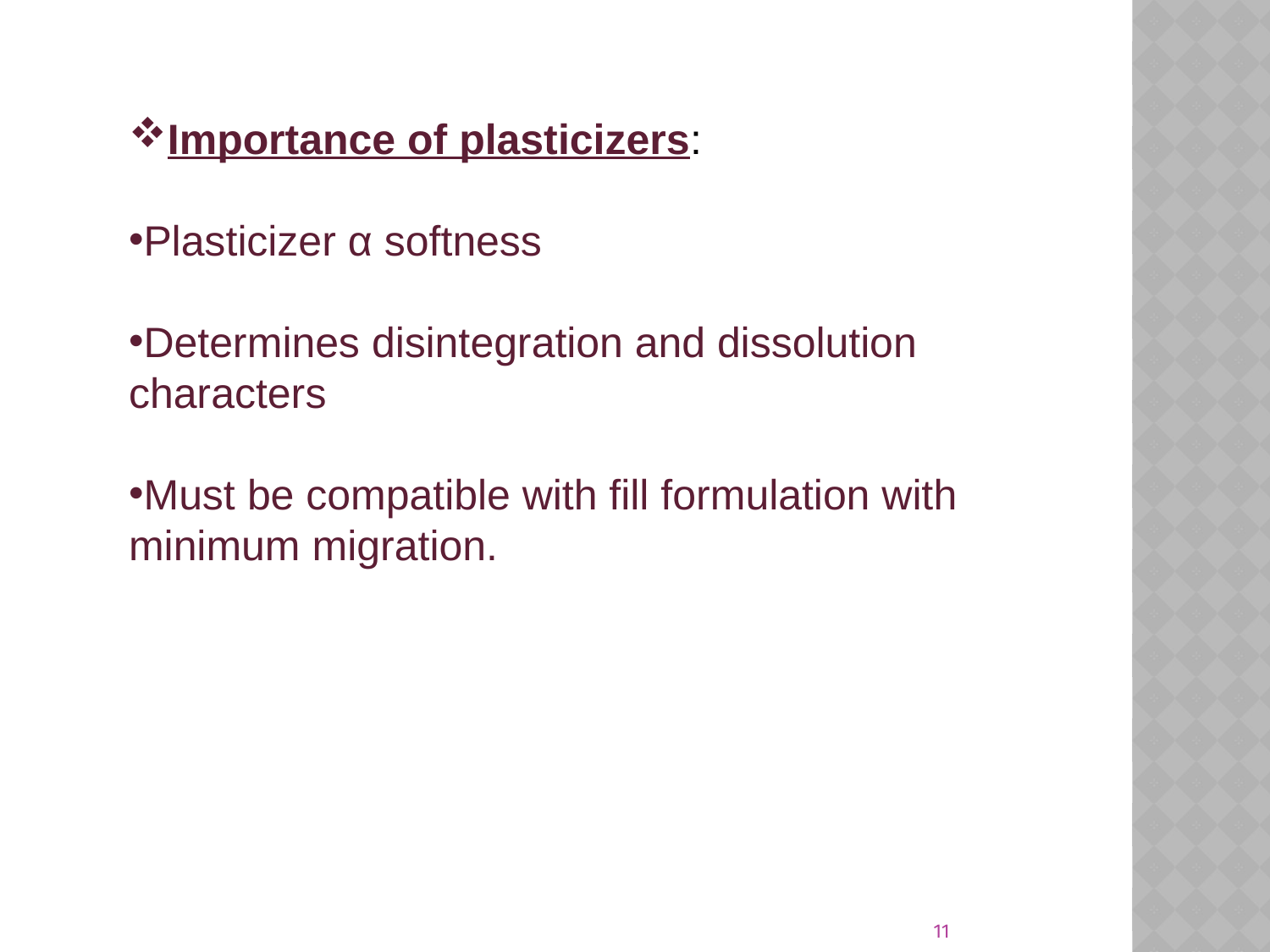

Importance of plasticizers:

Plasticizer α softness

Determines disintegration and dissolution characters

Must be compatible with fill formulation with minimum migration.

11